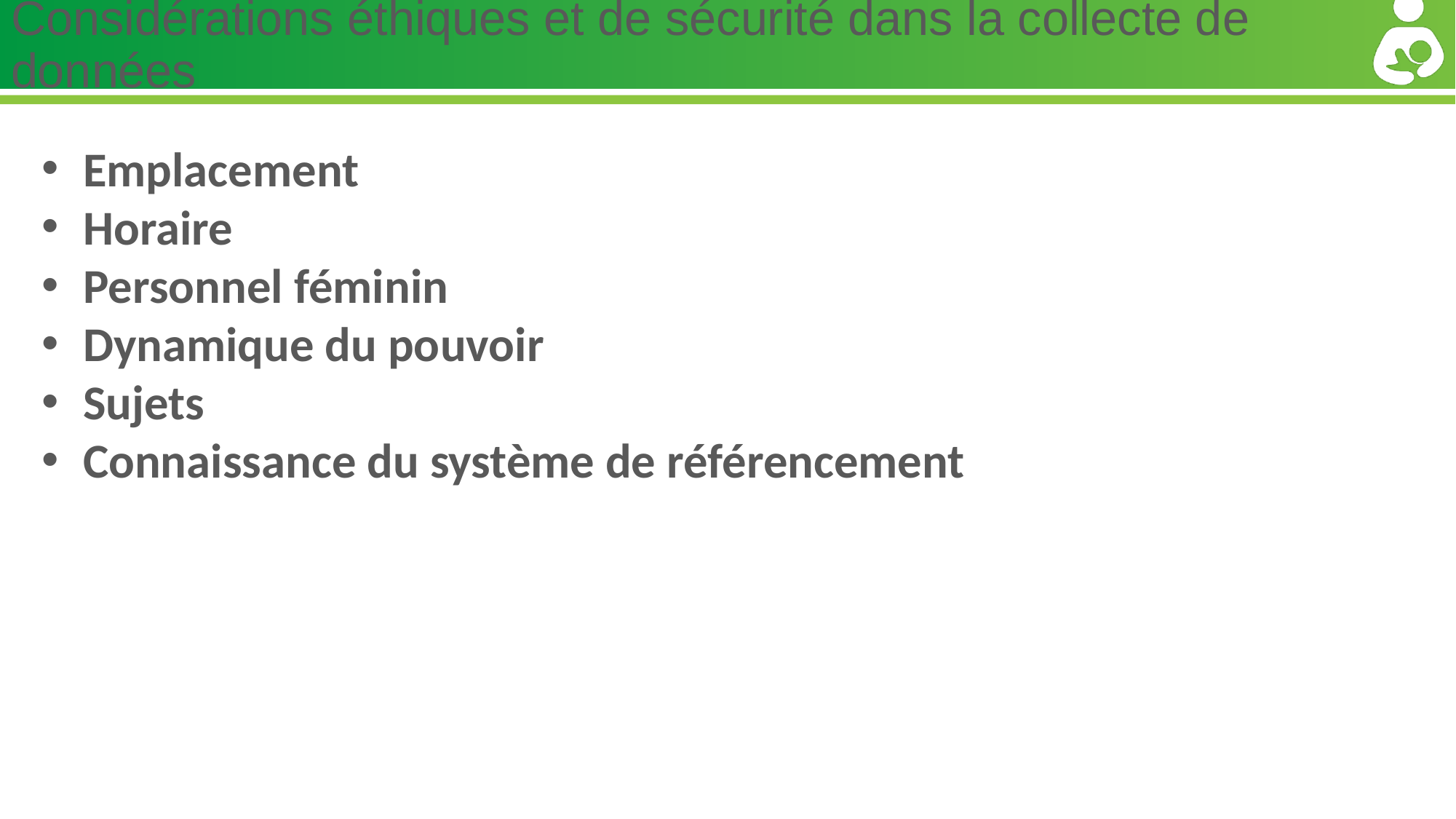

# Considérations éthiques et de sécurité dans la collecte de données
Emplacement
Horaire
Personnel féminin
Dynamique du pouvoir
Sujets
Connaissance du système de référencement